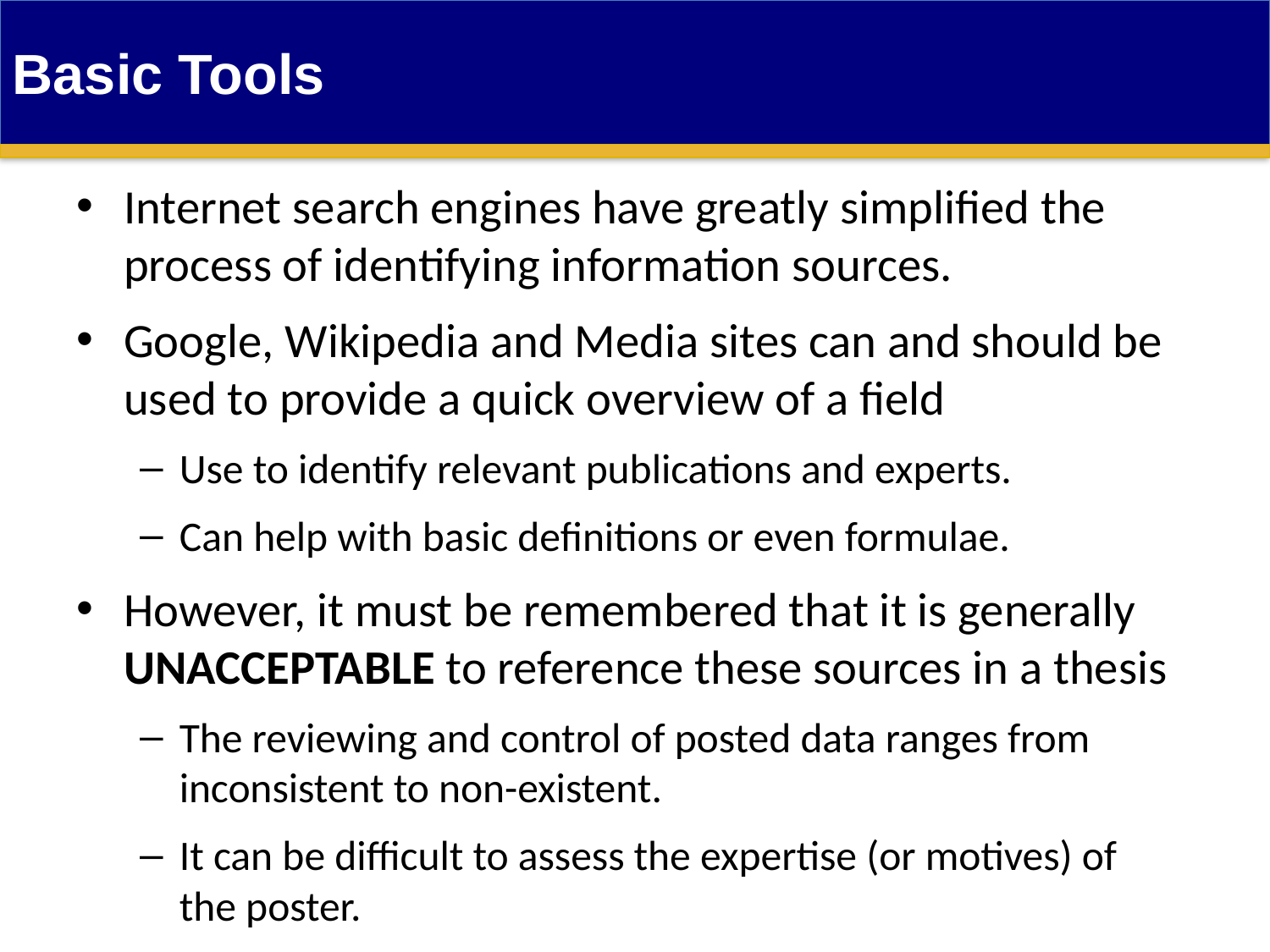

Basic Tools

Internet search engines have greatly simplified the process of identifying information sources.
Google, Wikipedia and Media sites can and should be used to provide a quick overview of a field
Use to identify relevant publications and experts.
Can help with basic definitions or even formulae.
However, it must be remembered that it is generally UNACCEPTABLE to reference these sources in a thesis
The reviewing and control of posted data ranges from inconsistent to non-existent.
It can be difficult to assess the expertise (or motives) of the poster.